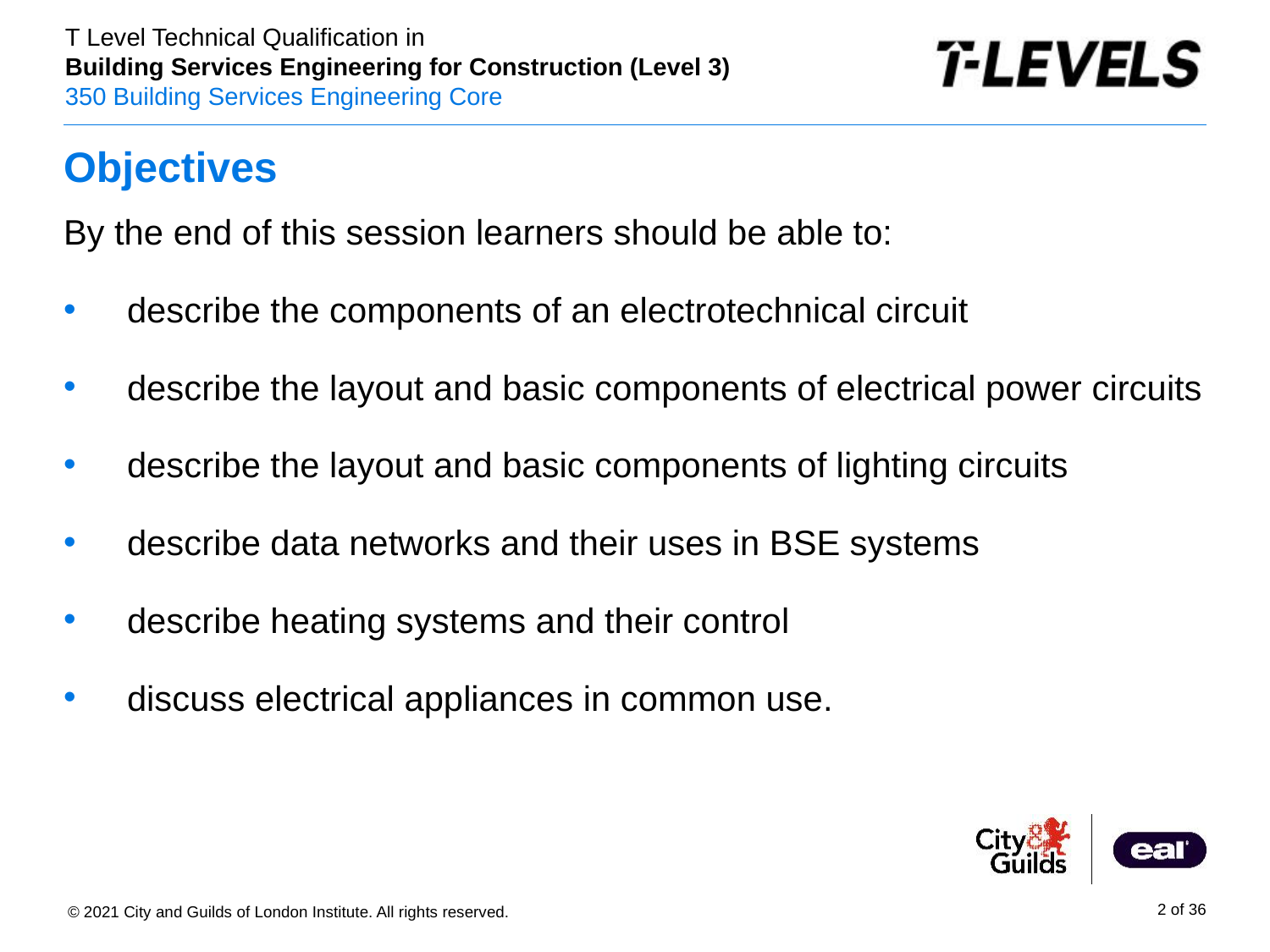

# Objectives
By the end of this session learners should be able to:
describe the components of an electrotechnical circuit
describe the layout and basic components of electrical power circuits
describe the layout and basic components of lighting circuits
describe data networks and their uses in BSE systems
describe heating systems and their control
discuss electrical appliances in common use.